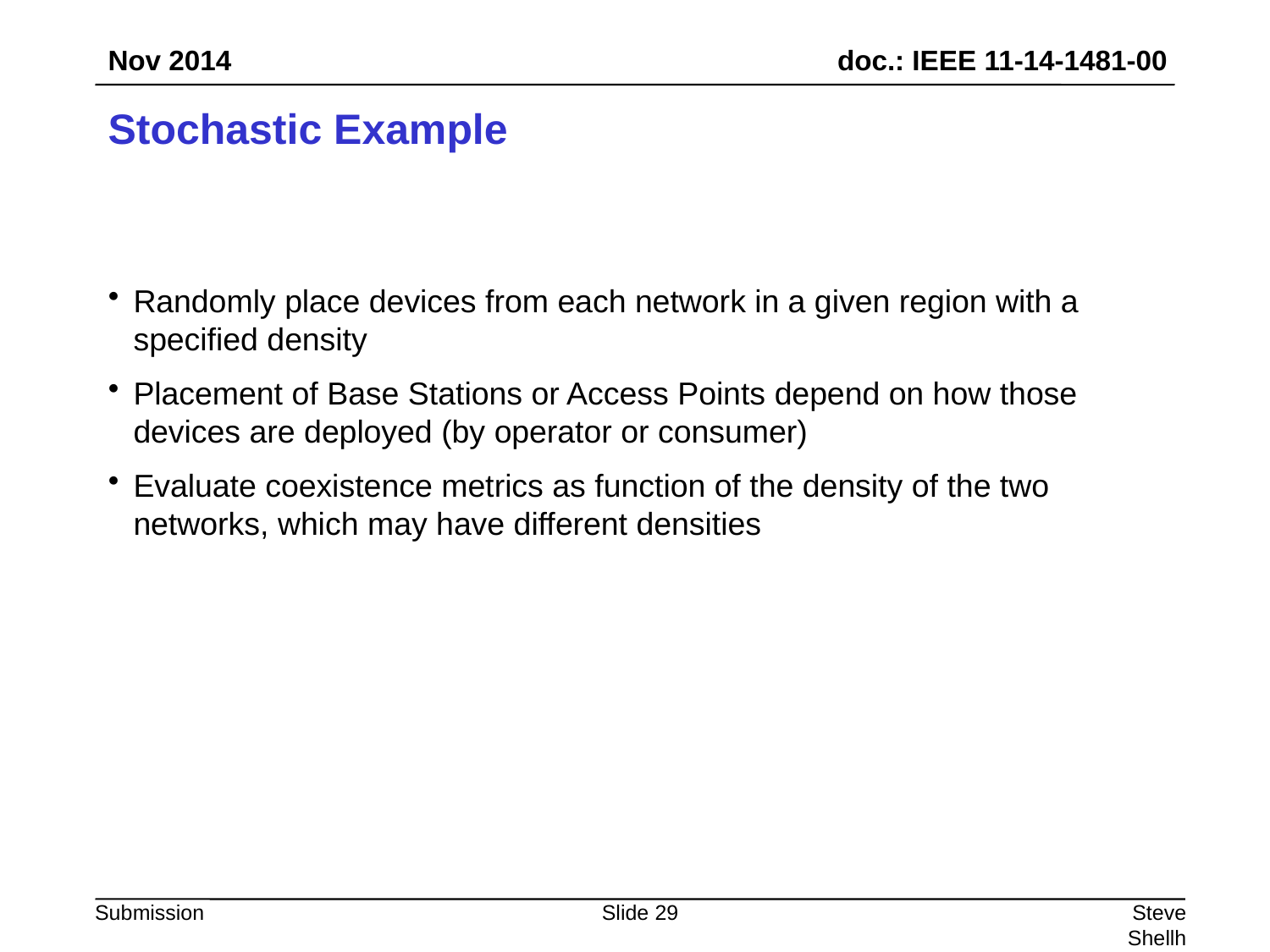

Nov 2014
# Stochastic Example
Randomly place devices from each network in a given region with a specified density
Placement of Base Stations or Access Points depend on how those devices are deployed (by operator or consumer)
Evaluate coexistence metrics as function of the density of the two networks, which may have different densities
Slide 29
Steve Shellhammer, Qualcomm